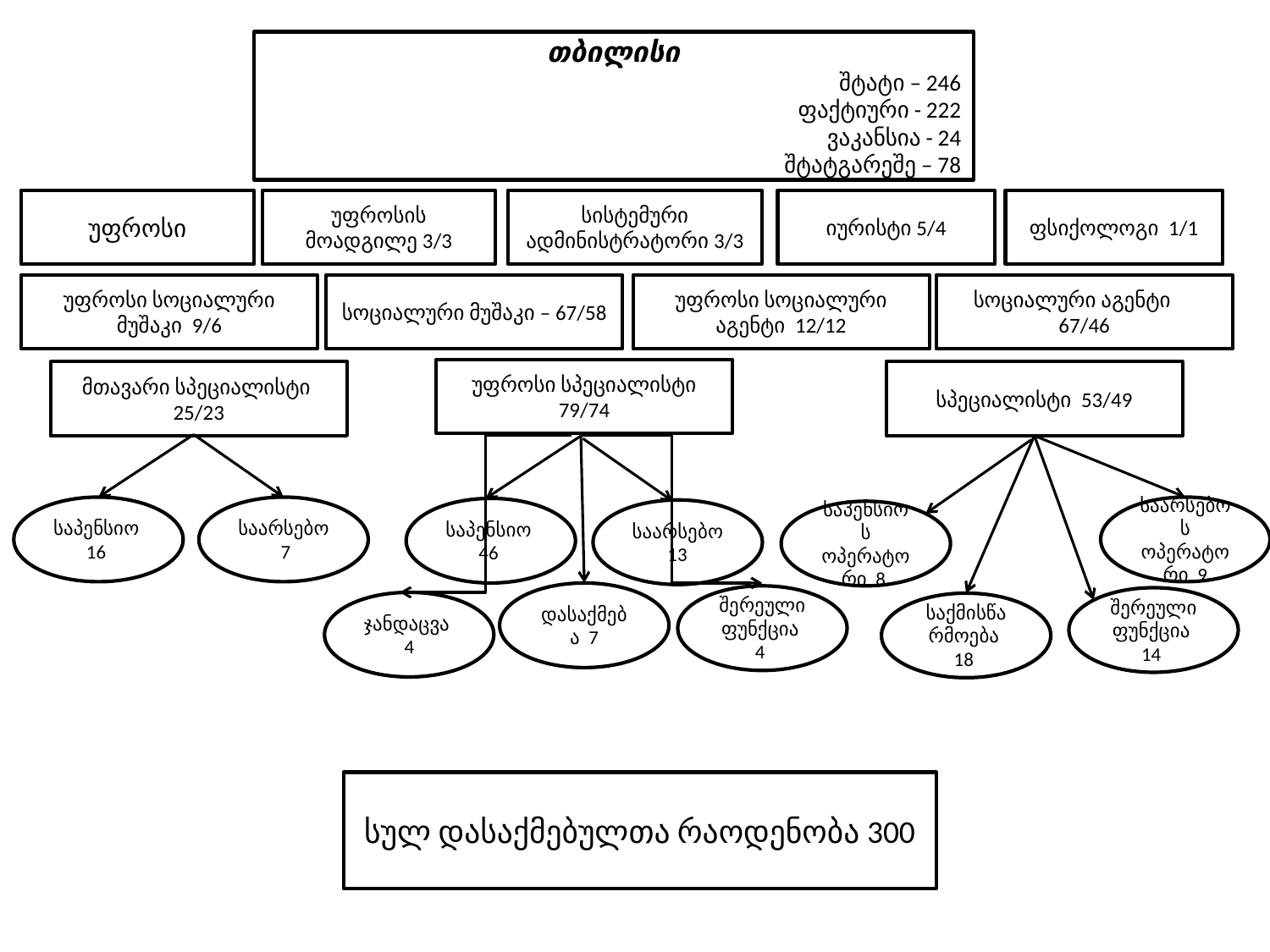

თბილისი
შტატი – 246
ფაქტიური - 222
ვაკანსია - 24
შტატგარეშე – 78
უფროსის მოადგილე 3/3
სისტემური ადმინისტრატორი 3/3
იურისტი 5/4
უფროსი
ფსიქოლოგი  1/1
უფროსი სოციალური მუშაკი  9/6
სოციალური მუშაკი – 67/58
უფროსი სოციალური აგენტი  12/12
სოციალური აგენტი      67/46
უფროსი სპეციალისტი 79/74
მთავარი სპეციალისტი  25/23
სპეციალისტი  53/49
საპენსიო  16
საარსებო  7
საარსებოს ოპერატორი  9
საპენსიო  46
საარსებო  13
საპენსიოს ოპერატორი  8
დასაქმება  7
შერეული ფუნქცია  4
შერეული ფუნქცია  14
ჯანდაცვა  4
საქმისწარმოება  18
სულ დასაქმებულთა რაოდენობა 300